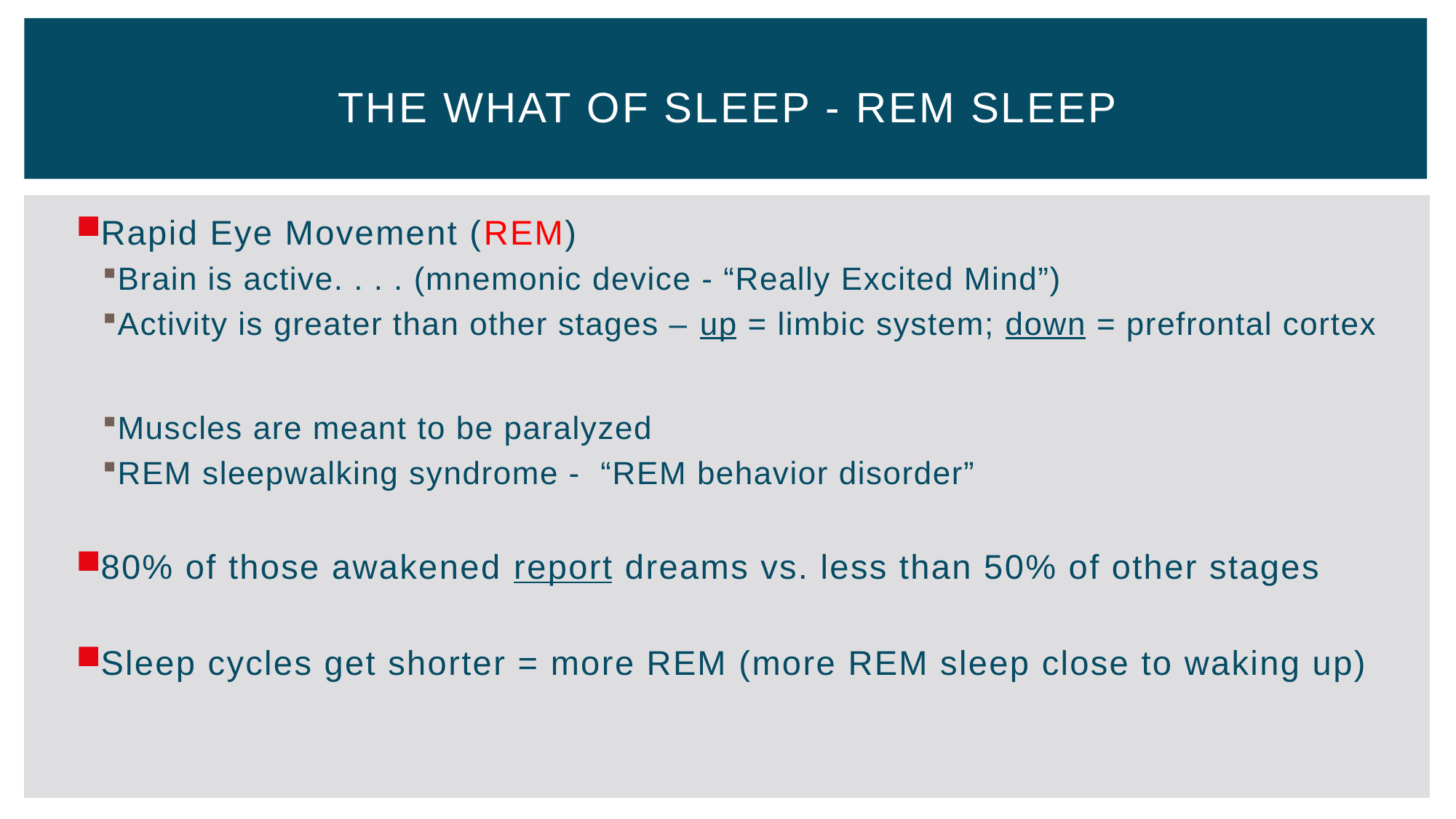

# The What of Sleep - REM Sleep
Rapid Eye Movement (REM)
Brain is active. . . . (mnemonic device - “Really Excited Mind”)
Activity is greater than other stages – up = limbic system; down = prefrontal cortex

Muscles are meant to be paralyzed
REM sleepwalking syndrome -  “REM behavior disorder”

80% of those awakened report dreams vs. less than 50% of other stages

Sleep cycles get shorter = more REM (more REM sleep close to waking up)